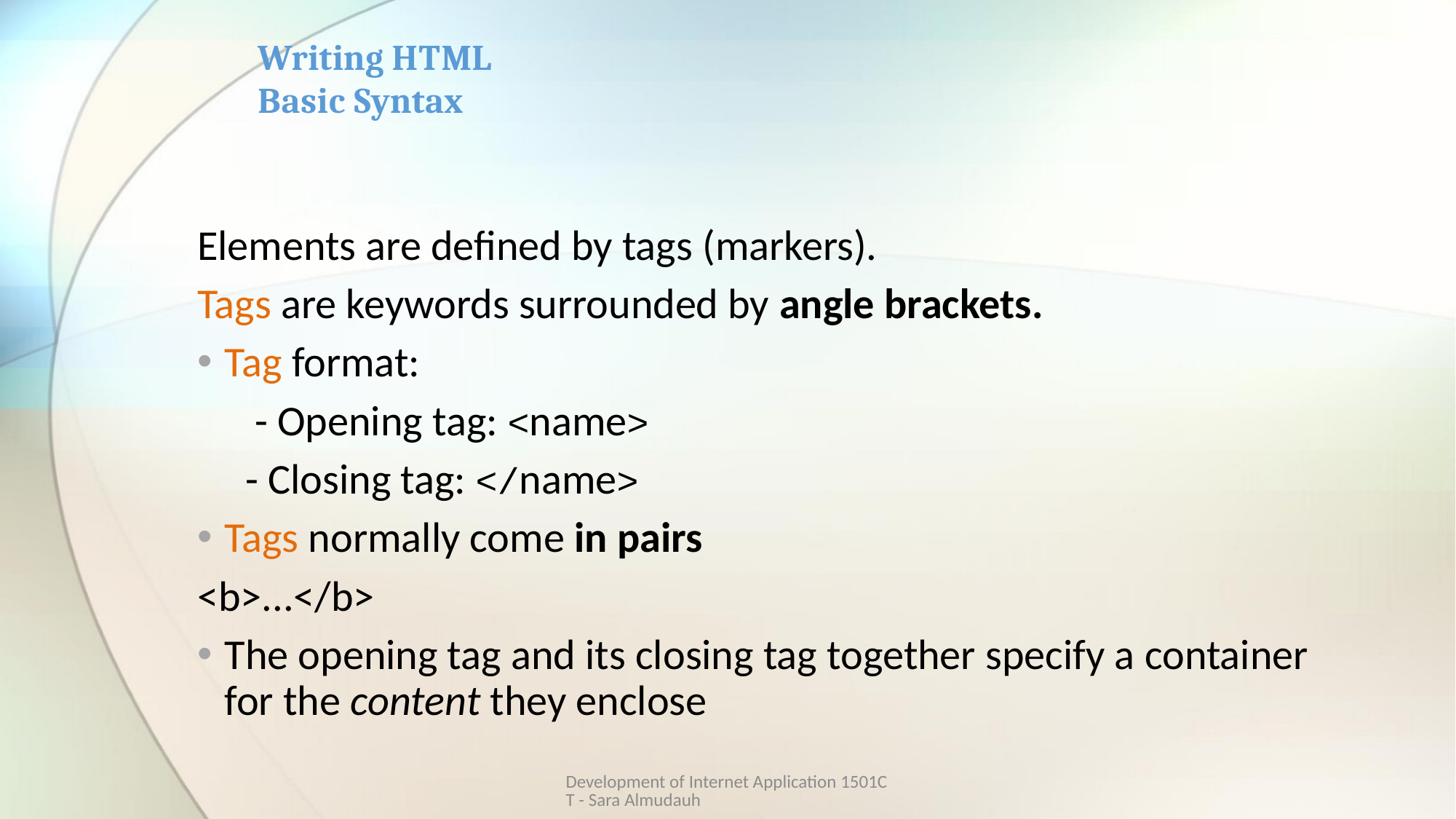

# Writing HTML Basic Syntax
Elements are defined by tags (markers).
Tags are keywords surrounded by angle brackets.
Tag format:
      - Opening tag: <name>
     - Closing tag: </name>
Tags normally come in pairs
<b>...</b>
The opening tag and its closing tag together specify a container for the content they enclose

Development of Internet Application 1501CT - Sara Almudauh